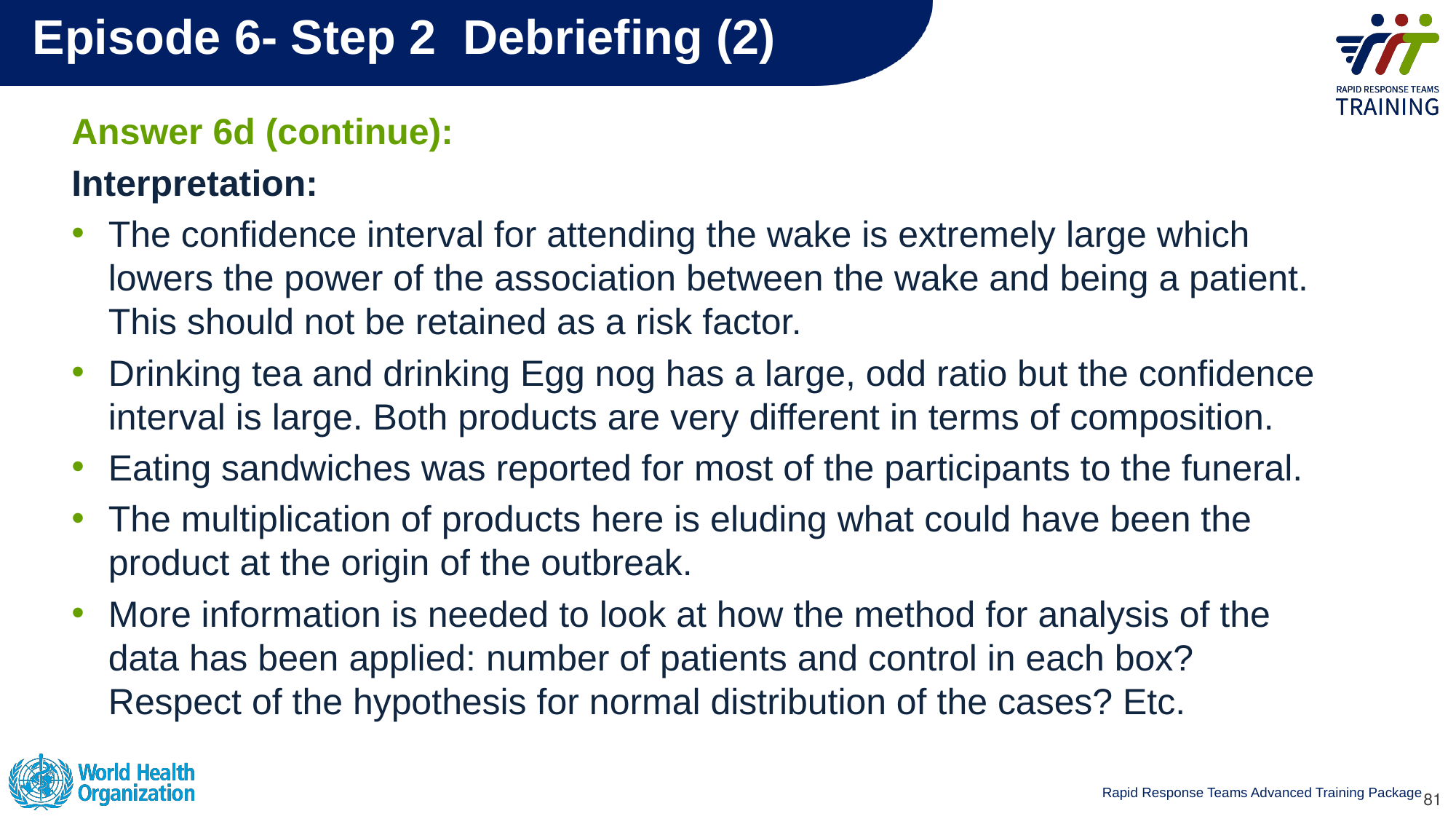

# Episode 6- Step 2  Debriefing (2)
Answer 6d (continue):
Interpretation:
The confidence interval for attending the wake is extremely large which lowers the power of the association between the wake and being a patient. This should not be retained as a risk factor.
Drinking tea and drinking Egg nog has a large, odd ratio but the confidence interval is large. Both products are very different in terms of composition.
Eating sandwiches was reported for most of the participants to the funeral.
The multiplication of products here is eluding what could have been the product at the origin of the outbreak.
More information is needed to look at how the method for analysis of the data has been applied: number of patients and control in each box? Respect of the hypothesis for normal distribution of the cases? Etc.